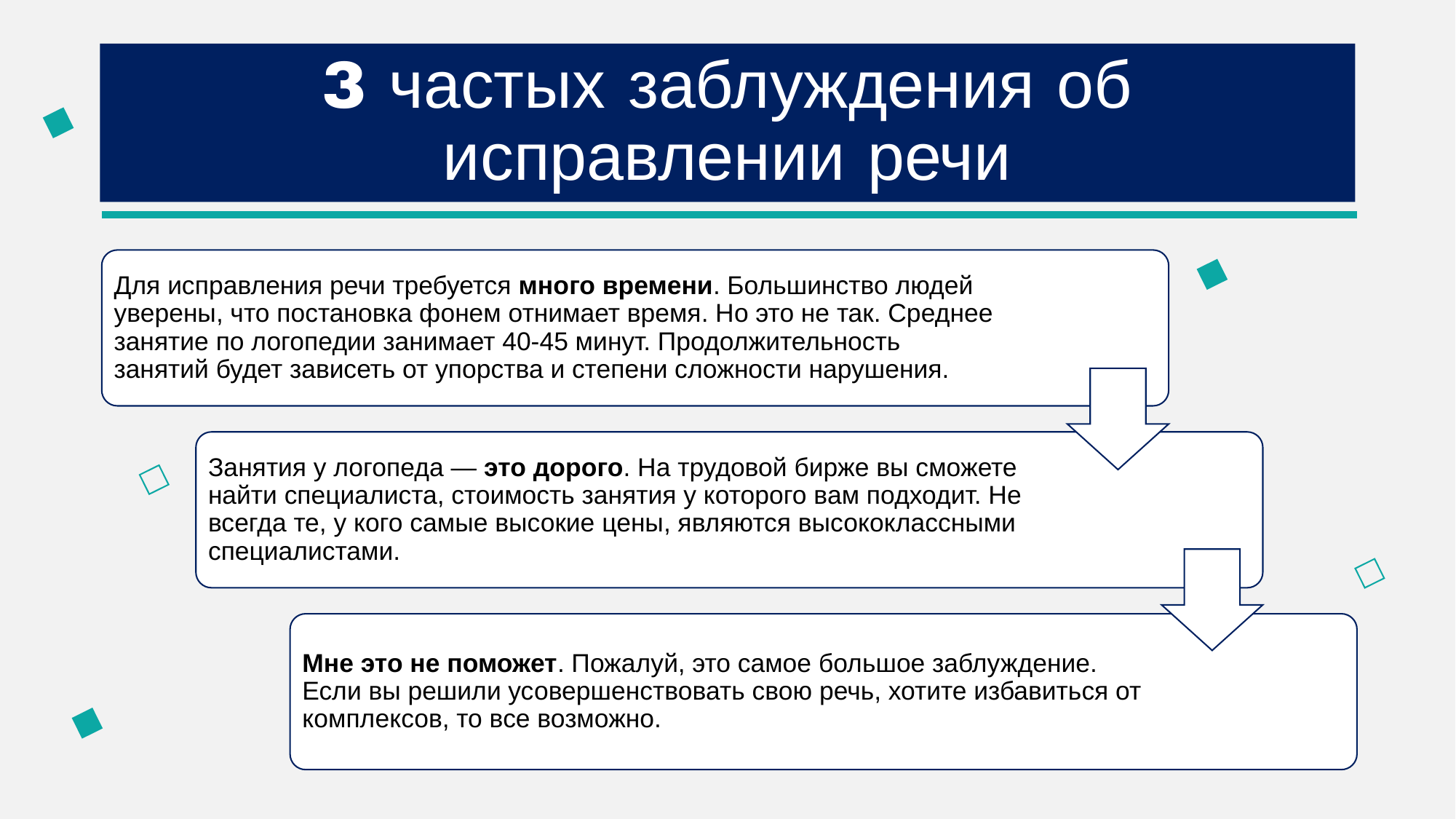

# 3 частых заблуждения об исправлении речи

Для исправления речи требуется много времени. Большинство людей уверены, что постановка фонем отнимает время. Но это не так. Среднее занятие по логопедии занимает 40-45 минут. Продолжительность занятий будет зависеть от упорства и степени сложности нарушения.

Занятия у логопеда — это дорого. На трудовой бирже вы сможете найти специалиста, стоимость занятия у которого вам подходит. Не всегда те, у кого самые высокие цены, являются высококлассными специалистами.

Мне это не поможет. Пожалуй, это самое большое заблуждение. Если вы решили усовершенствовать свою речь, хотите избавиться от комплексов, то все возможно.